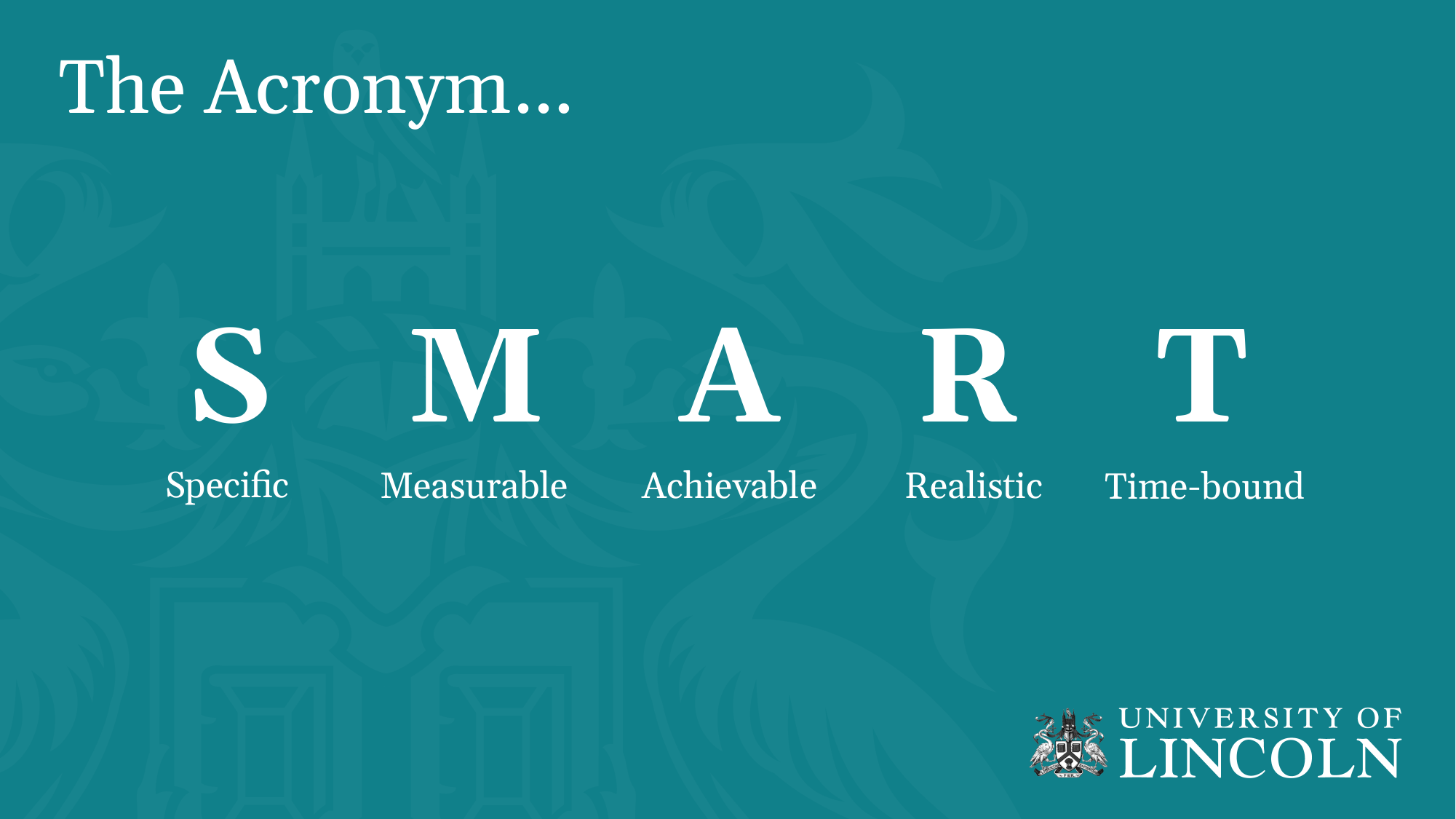

The Acronym…
S    M    A    R    T
Specific
Measurable
Achievable
Realistic
Time-bound